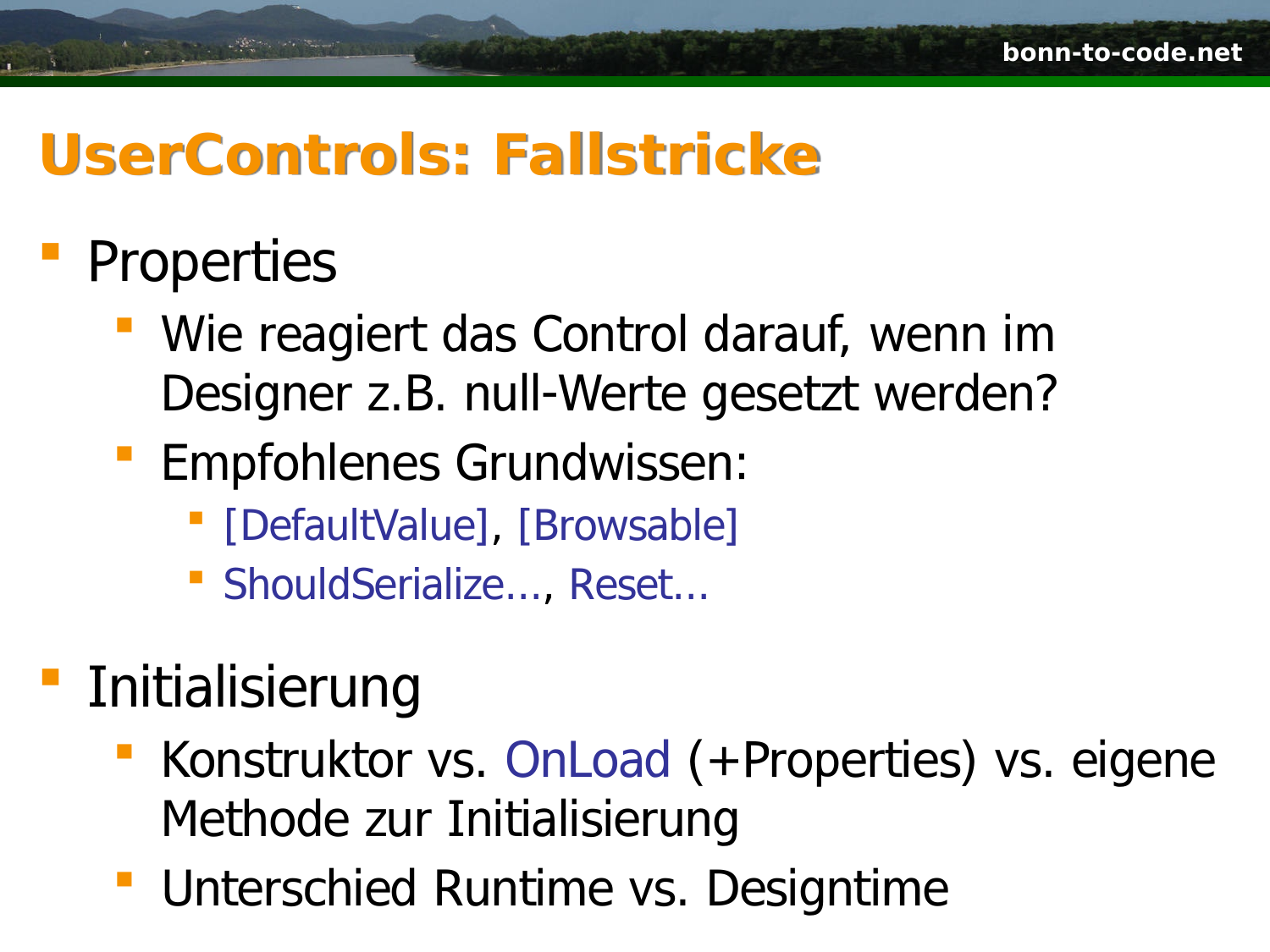

# UserControls: Fallstricke
Properties
Wie reagiert das Control darauf, wenn im Designer z.B. null-Werte gesetzt werden?
Empfohlenes Grundwissen:
[DefaultValue], [Browsable]
ShouldSerialize..., Reset...
Initialisierung
Konstruktor vs. OnLoad (+Properties) vs. eigene Methode zur Initialisierung
Unterschied Runtime vs. Designtime